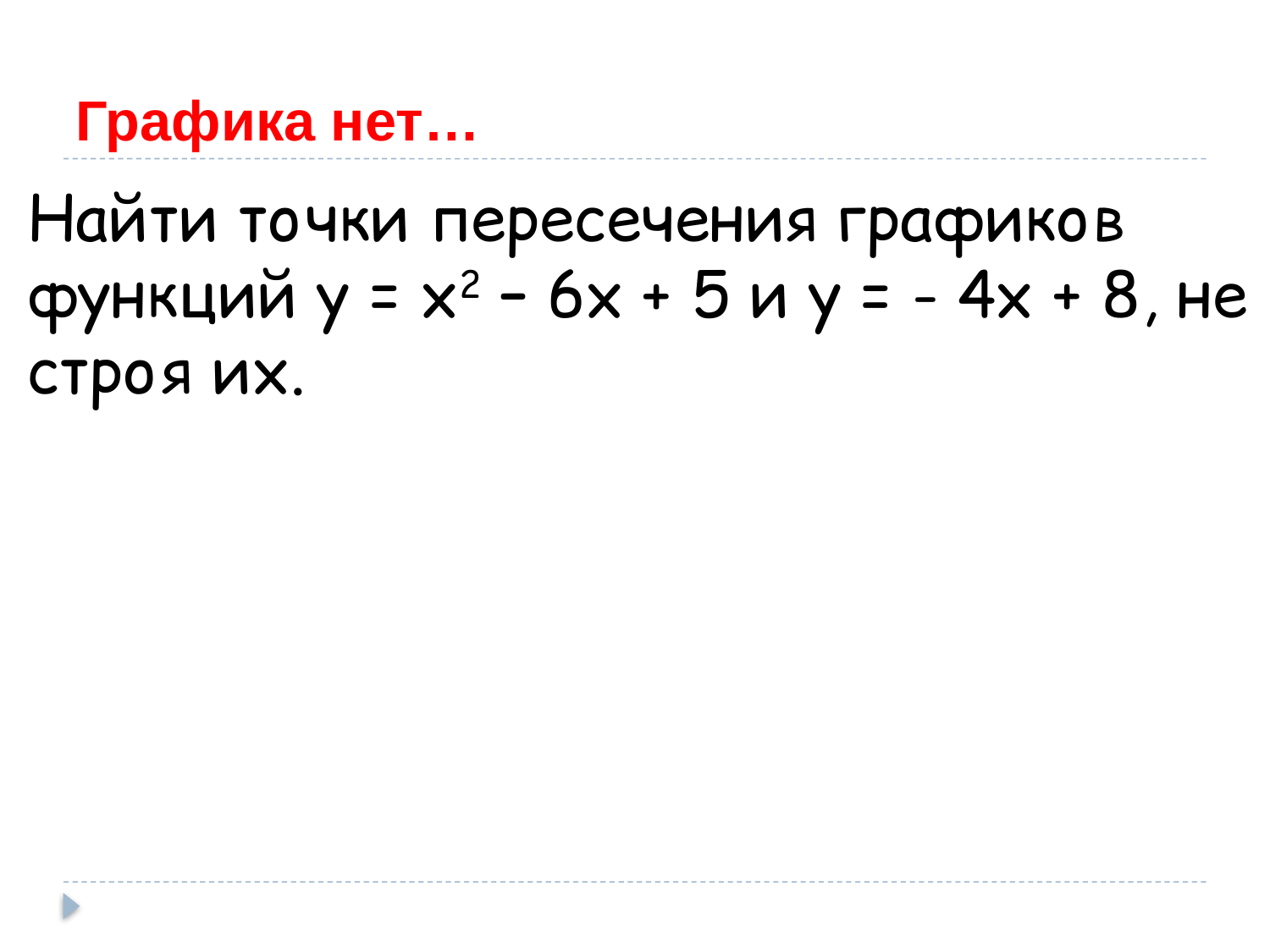

# Графика нет…
Найти точки пересечения графиков функций у = х2 – 6х + 5 и у = - 4х + 8, не строя их.